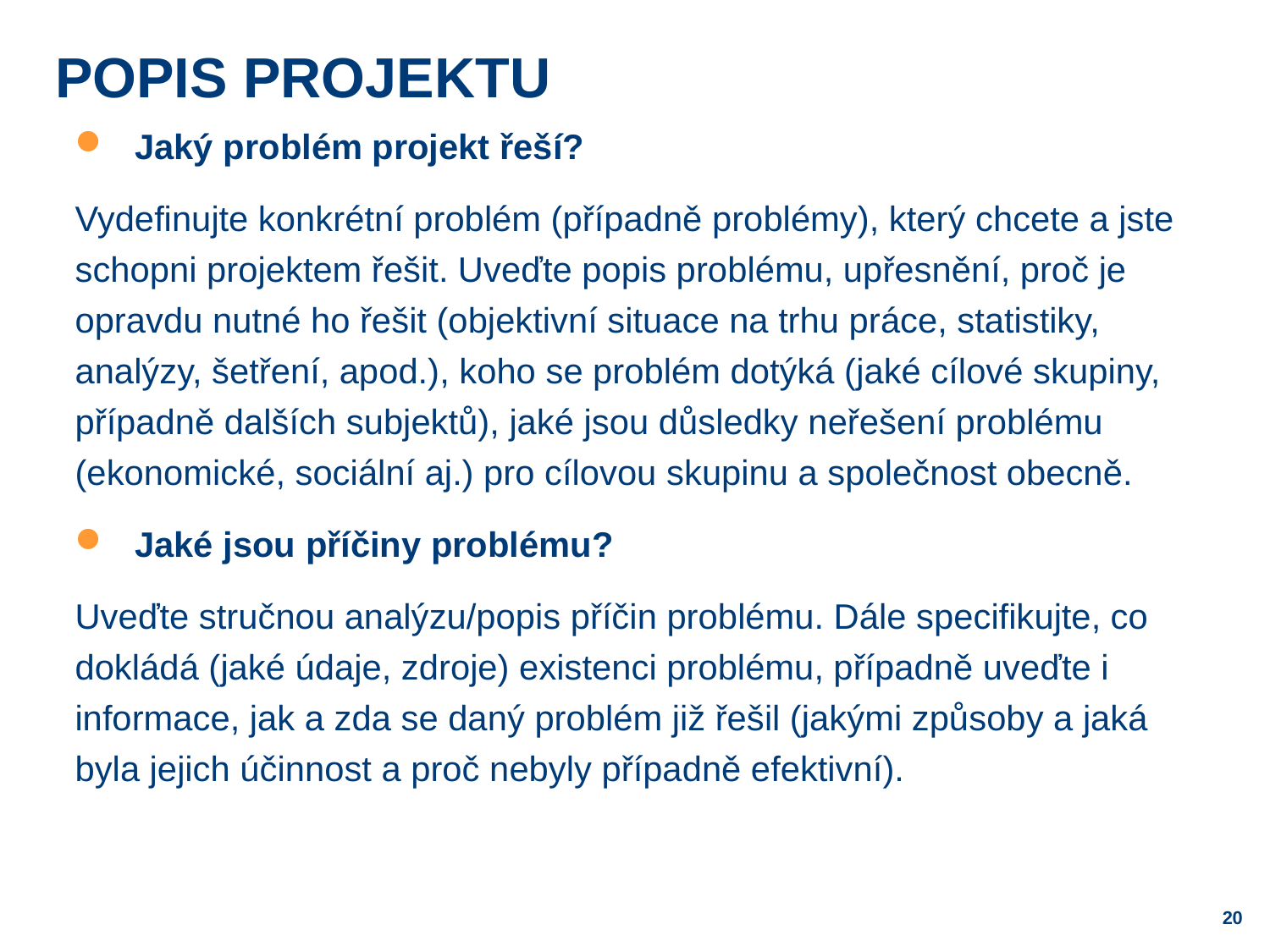

# Popis projektu
Jaký problém projekt řeší?
Vydefinujte konkrétní problém (případně problémy), který chcete a jste schopni projektem řešit. Uveďte popis problému, upřesnění, proč je opravdu nutné ho řešit (objektivní situace na trhu práce, statistiky, analýzy, šetření, apod.), koho se problém dotýká (jaké cílové skupiny, případně dalších subjektů), jaké jsou důsledky neřešení problému (ekonomické, sociální aj.) pro cílovou skupinu a společnost obecně.
Jaké jsou příčiny problému?
Uveďte stručnou analýzu/popis příčin problému. Dále specifikujte, co dokládá (jaké údaje, zdroje) existenci problému, případně uveďte i informace, jak a zda se daný problém již řešil (jakými způsoby a jaká byla jejich účinnost a proč nebyly případně efektivní).

20